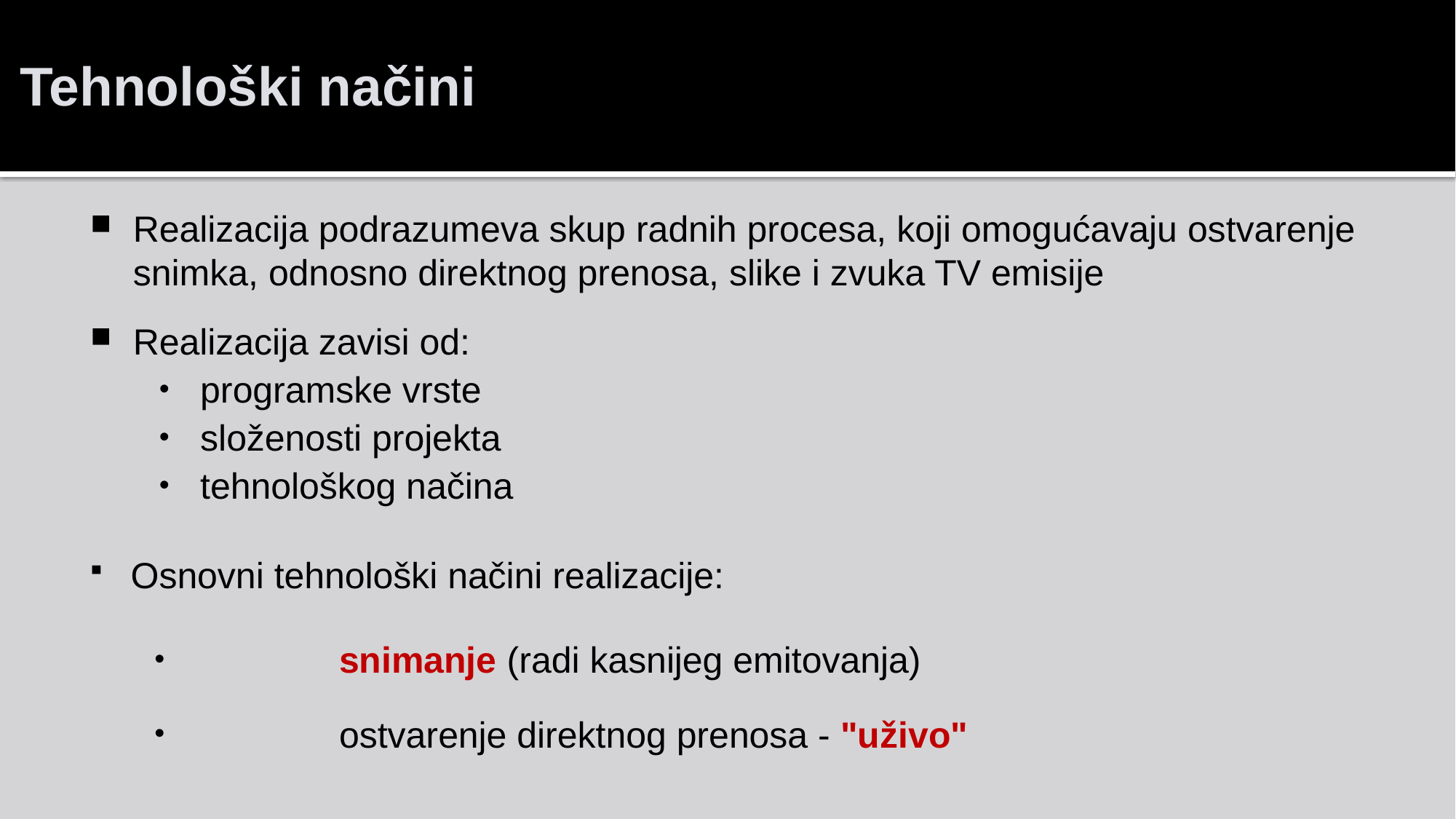

# Tehnološki načini

Realizacija podrazumeva skup radnih procesa, koji omogućavaju ostvarenje snimka, odnosno direktnog prenosa, slike i zvuka TV emisije

Realizacija zavisi od:
programske vrste
složenosti projekta
tehnološkog načina

Osnovni tehnološki načini realizacije:

	snimanje (radi kasnijeg emitovanja)
	ostvarenje direktnog prenosa - "uživo"